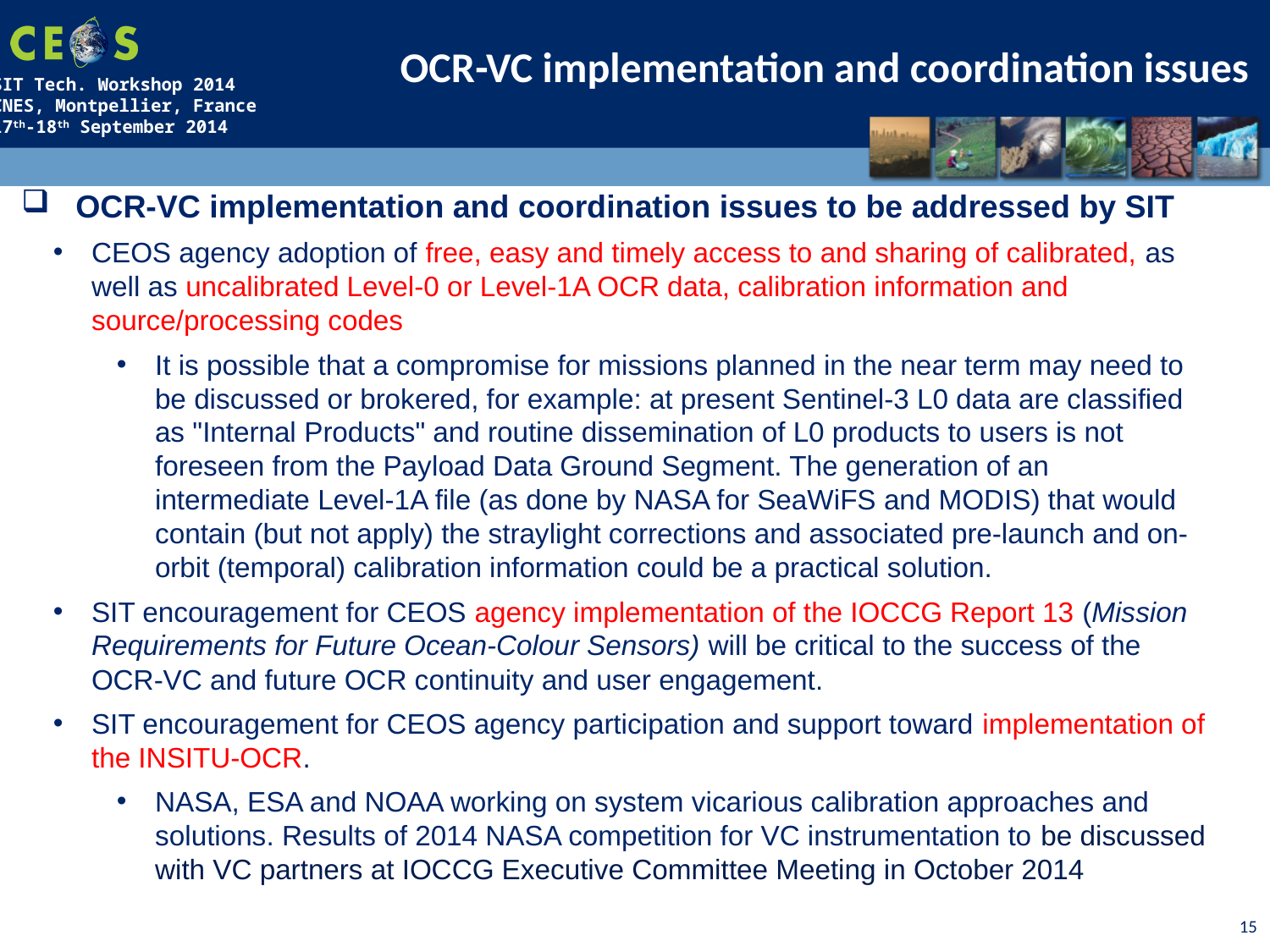

OCR-VC implementation and coordination issues
OCR-VC implementation and coordination issues to be addressed by SIT
CEOS agency adoption of free, easy and timely access to and sharing of calibrated, as well as uncalibrated Level-0 or Level-1A OCR data, calibration information and source/processing codes
It is possible that a compromise for missions planned in the near term may need to be discussed or brokered, for example: at present Sentinel-3 L0 data are classified as "Internal Products" and routine dissemination of L0 products to users is not foreseen from the Payload Data Ground Segment. The generation of an intermediate Level-1A file (as done by NASA for SeaWiFS and MODIS) that would contain (but not apply) the straylight corrections and associated pre-launch and on-orbit (temporal) calibration information could be a practical solution.
SIT encouragement for CEOS agency implementation of the IOCCG Report 13 (Mission Requirements for Future Ocean-Colour Sensors) will be critical to the success of the OCR-VC and future OCR continuity and user engagement.
SIT encouragement for CEOS agency participation and support toward implementation of the INSITU-OCR.
NASA, ESA and NOAA working on system vicarious calibration approaches and solutions. Results of 2014 NASA competition for VC instrumentation to be discussed with VC partners at IOCCG Executive Committee Meeting in October 2014
15